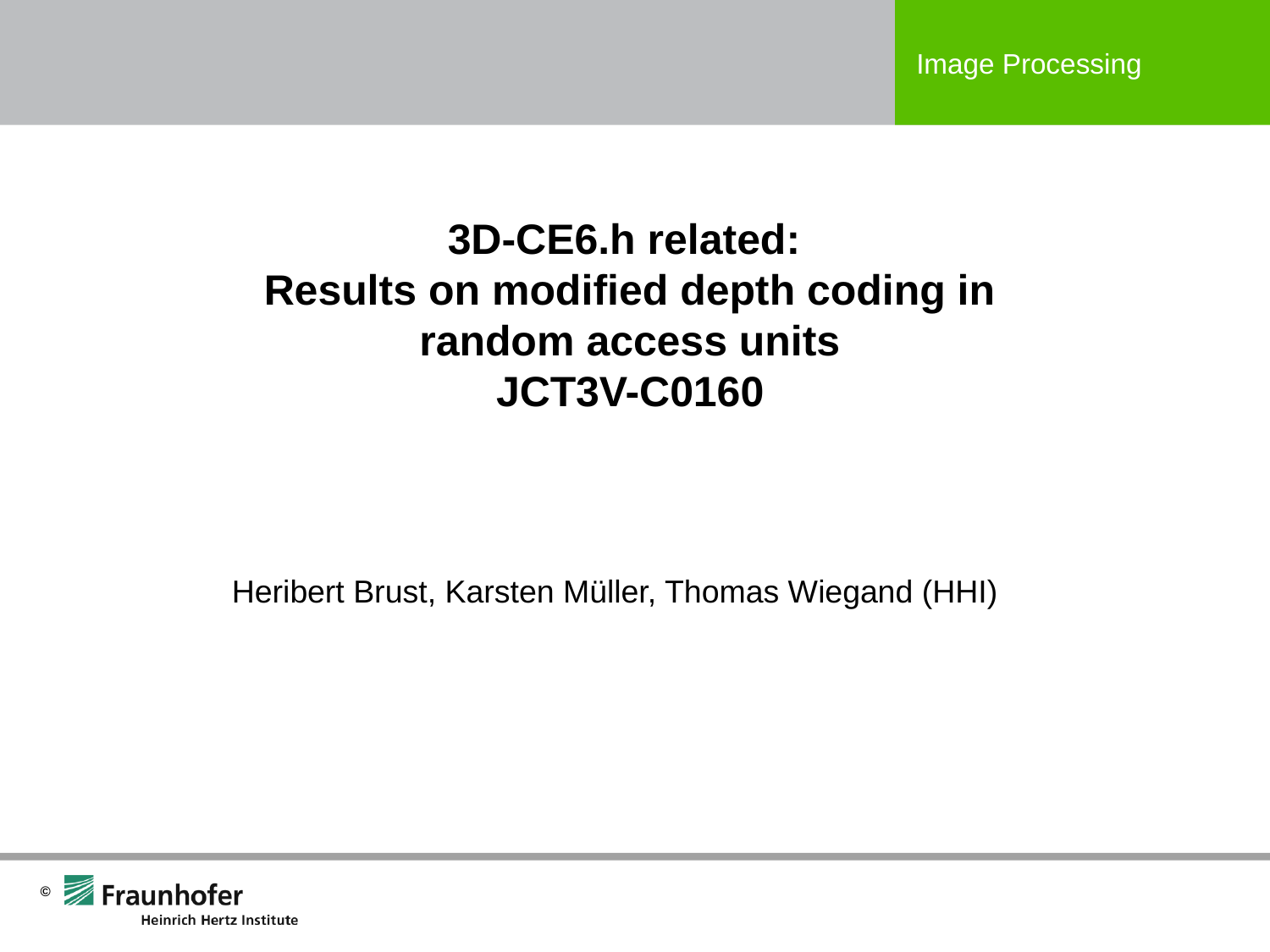

3D-CE6.h related:
Results on modified depth coding in random access units
JCT3V-C0160
Heribert Brust, Karsten Müller, Thomas Wiegand (HHI)